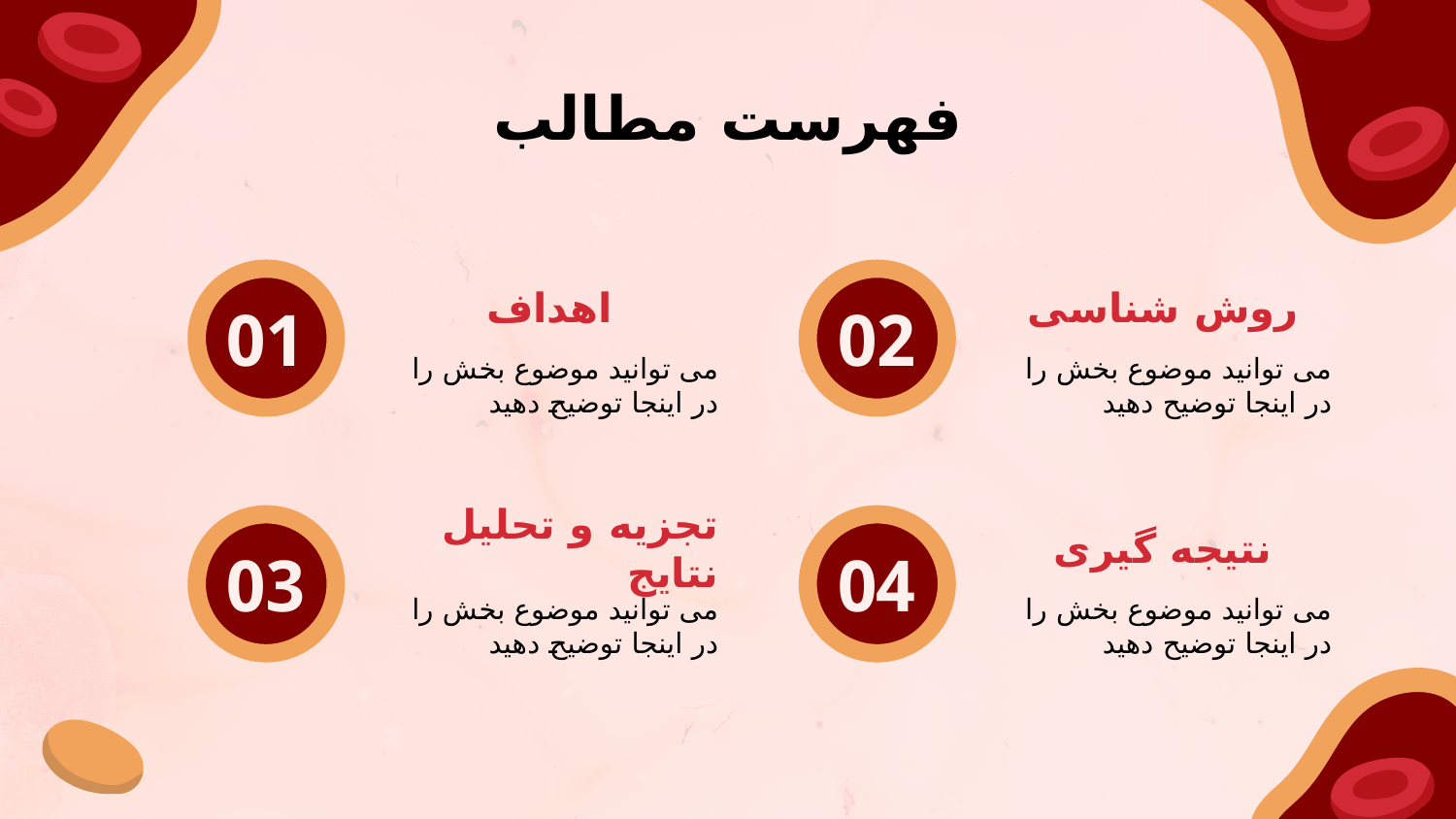

# فهرست مطالب
اهداف
روش شناسی

01
02
می توانید موضوع بخش را در اینجا توضیح دهید
می توانید موضوع بخش را در اینجا توضیح دهید
تجزیه و تحلیل نتایج
نتیجه گیری

04
03
می توانید موضوع بخش را در اینجا توضیح دهید
می توانید موضوع بخش را در اینجا توضیح دهید